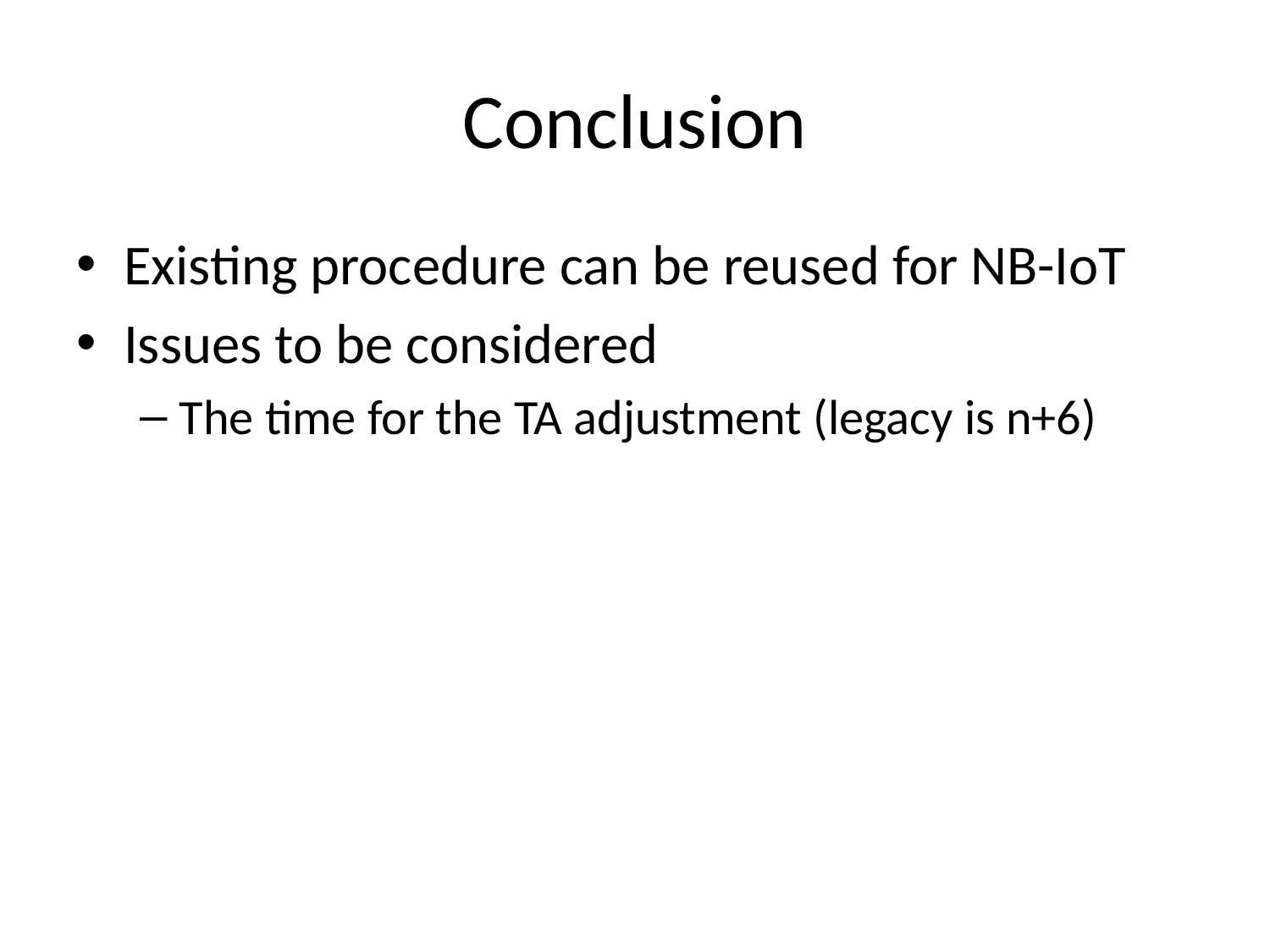

# Conclusion
Existing procedure can be reused for NB-IoT
Issues to be considered
The time for the TA adjustment (legacy is n+6)